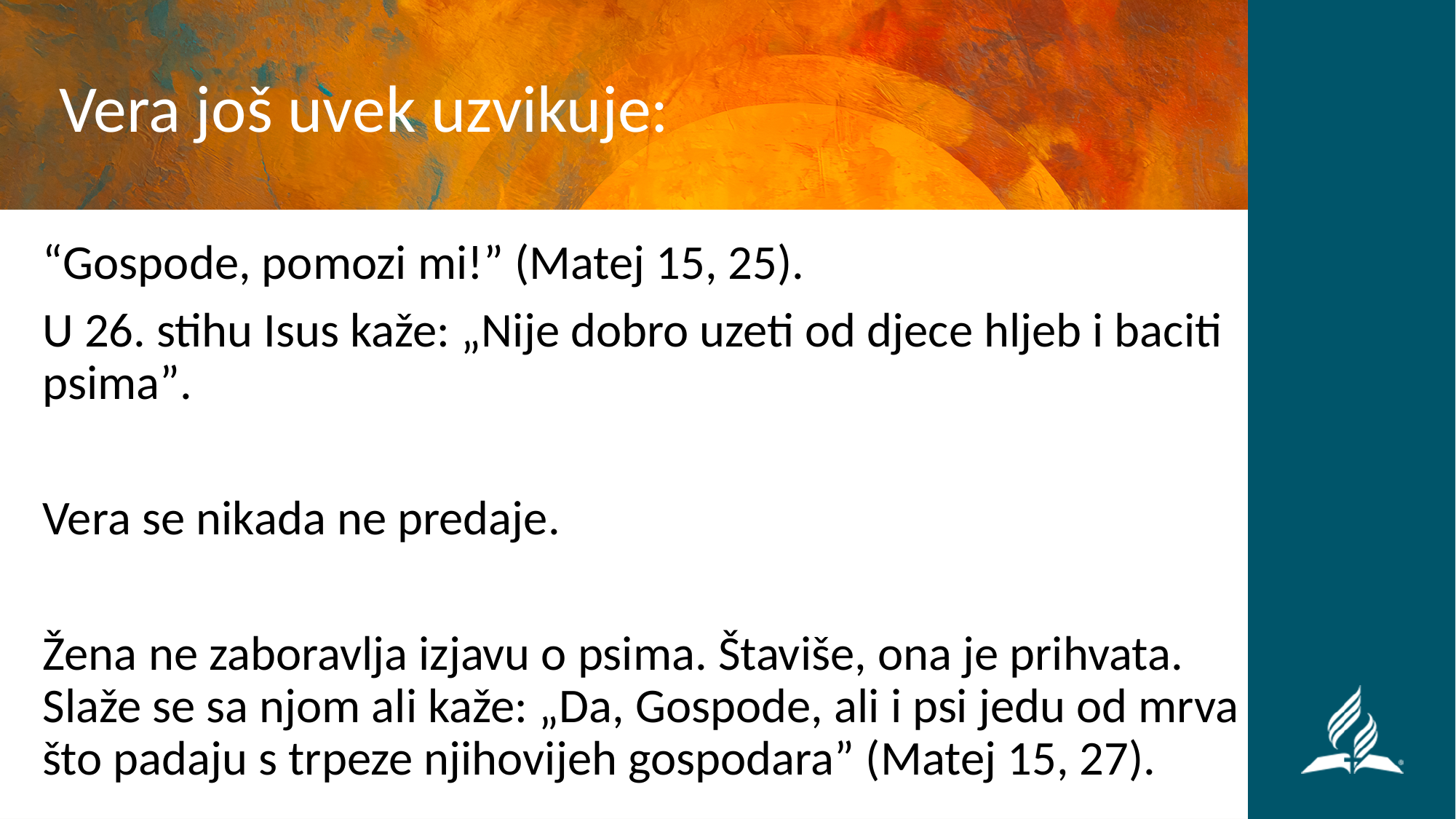

# Vera još uvek uzvikuje:

“Gospode, pomozi mi!” (Matej 15, 25).
U 26. stihu Isus kaže: „Nije dobro uzeti od djece hljeb i baciti psima”.

Vera se nikada ne predaje.

Žena ne zaboravlja izjavu o psima. Štaviše, ona je prihvata. Slaže se sa njom ali kaže: „Da, Gospode, ali i psi jedu od mrva što padaju s trpeze njihovijeh gospodara” (Matej 15, 27).